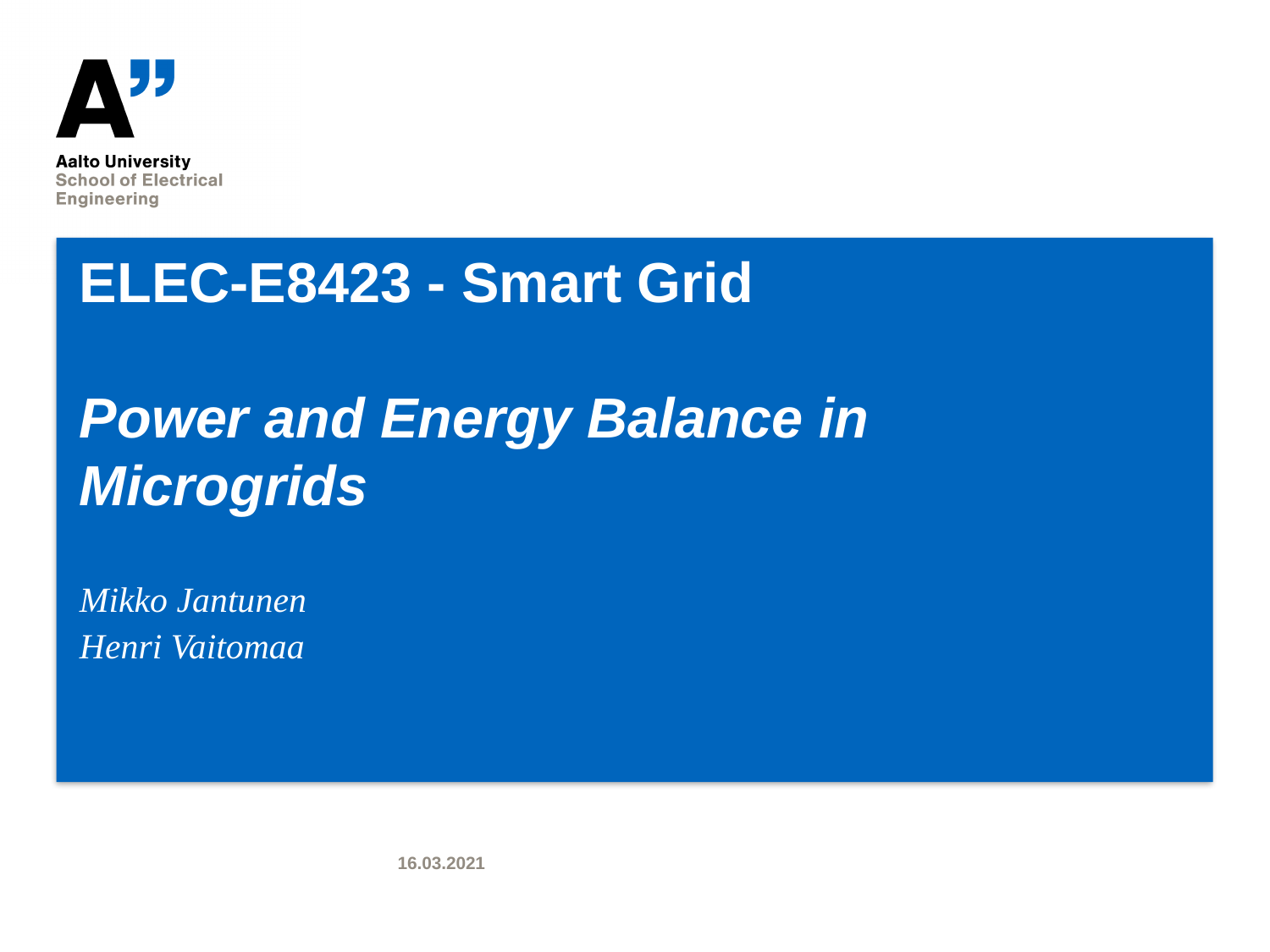

# ELEC-E8423 - Smart Grid Power and Energy Balance in Microgrids
Mikko Jantunen
Henri Vaitomaa

16.03.2021